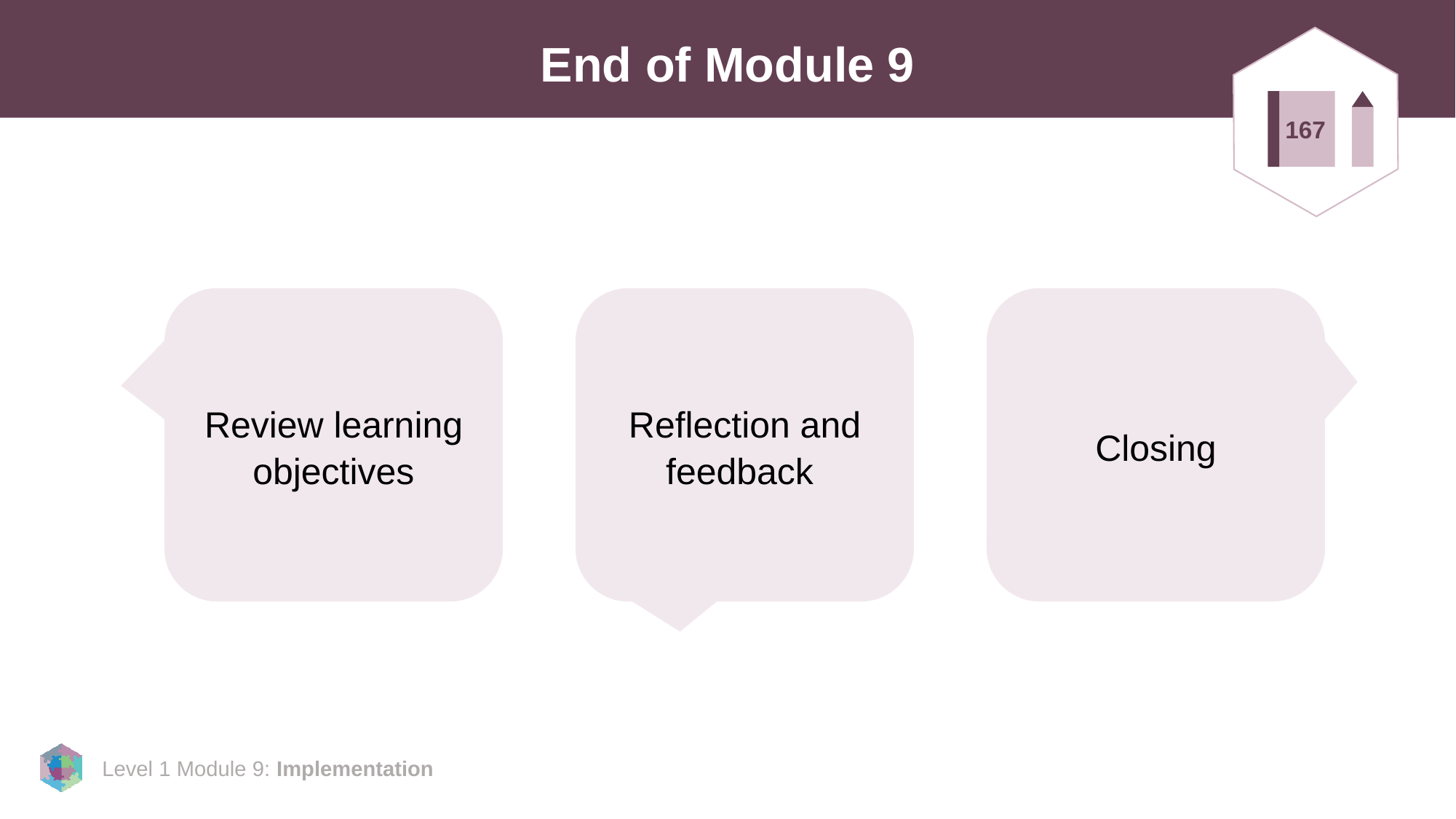

# End of Module 9

167

Review learning objectives
Reflection and feedback
Closing